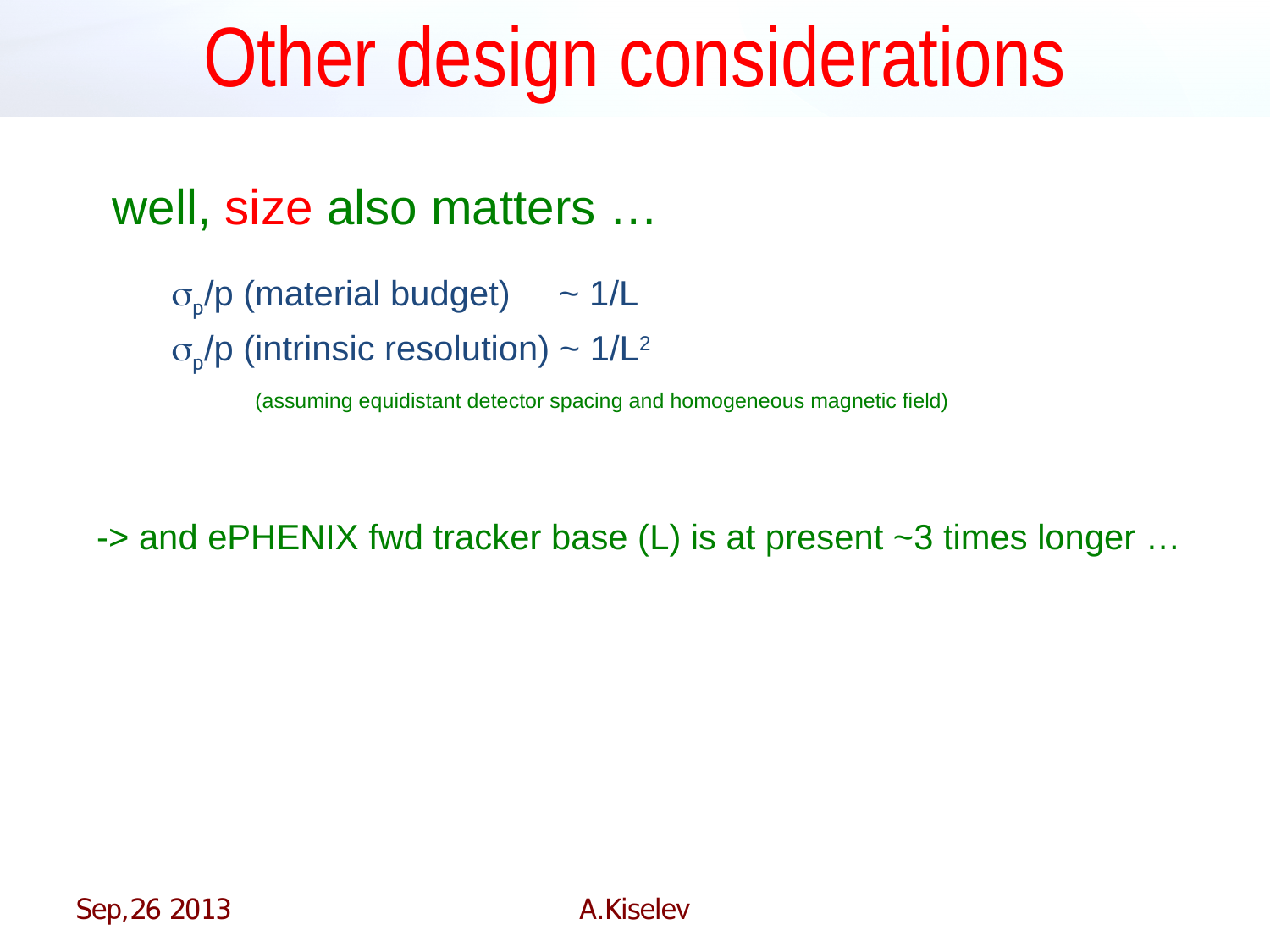

# Other design considerations
well, size also matters …
σp/p (material budget)     ~ 1/L
σp/p (intrinsic resolution) ~ 1/L2

(assuming equidistant detector spacing and homogeneous magnetic field)
-> and ePHENIX fwd tracker base (L) is at present ~3 times longer …
Sep,26 2013
A.Kiselev